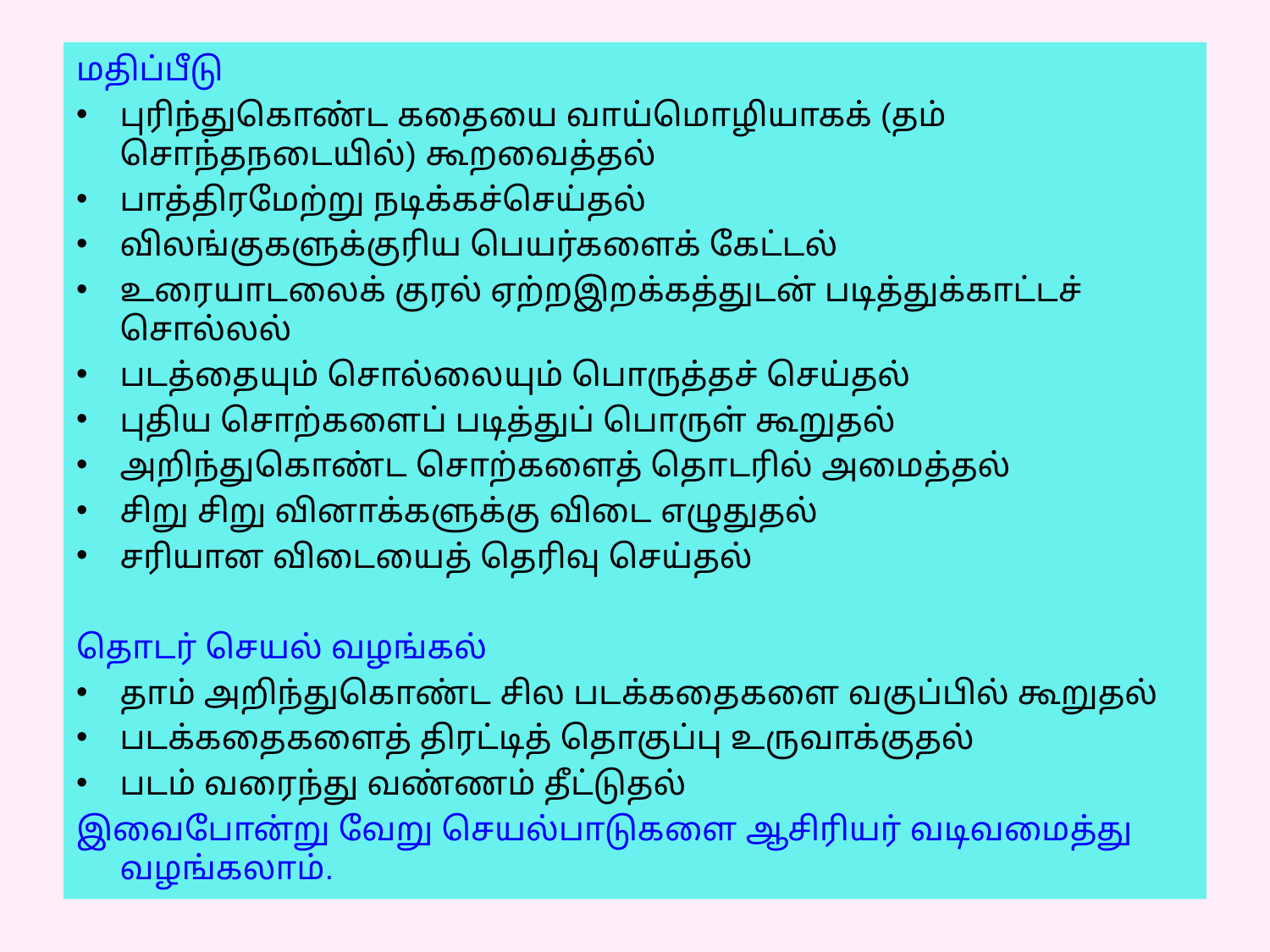

மதிப்பீடு
புரிந்துகொண்ட கதையை வாய்மொழியாகக் (தம் சொந்தநடையில்) கூறவைத்தல்
பாத்திரமேற்று நடிக்கச்செய்தல்
விலங்குகளுக்குரிய பெயர்களைக் கேட்டல்
உரையாடலைக் குரல் ஏற்றஇறக்கத்துடன் படித்துக்காட்டச் சொல்லல்
படத்தையும் சொல்லையும் பொருத்தச் செய்தல்
புதிய சொற்களைப் படித்துப் பொருள் கூறுதல்
அறிந்துகொண்ட சொற்களைத் தொடரில் அமைத்தல்
சிறு சிறு வினாக்களுக்கு விடை எழுதுதல்
சரியான விடையைத் தெரிவு செய்தல்

தொடர் செயல் வழங்கல்
தாம் அறிந்துகொண்ட சில படக்கதைகளை வகுப்பில் கூறுதல்
படக்கதைகளைத் திரட்டித் தொகுப்பு உருவாக்குதல்
படம் வரைந்து வண்ணம் தீட்டுதல்
இவைபோன்று வேறு செயல்பாடுகளை ஆசிரியர் வடிவமைத்து வழங்கலாம்.